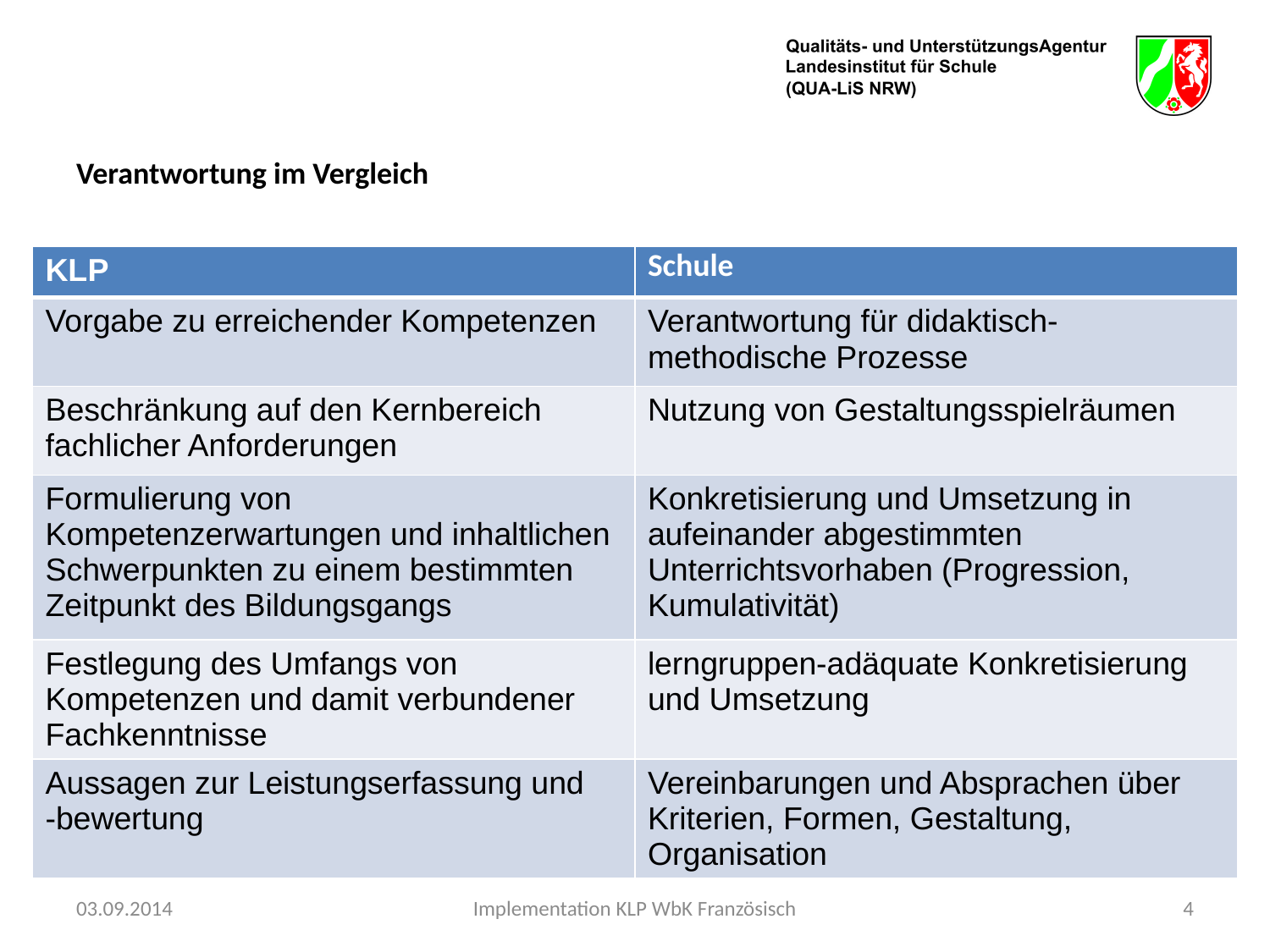

# Verantwortung im Vergleich

| KLP | Schule |
| --- | --- |
| Vorgabe zu erreichender Kompetenzen | Verantwortung für didaktisch-methodische Prozesse |
| Beschränkung auf den Kernbereich fachlicher Anforderungen | Nutzung von Gestaltungsspielräumen |
| Formulierung von Kompetenzerwartungen und inhaltlichen Schwerpunkten zu einem bestimmten Zeitpunkt des Bildungsgangs | Konkretisierung und Umsetzung in aufeinander abgestimmten Unterrichtsvorhaben (Progression, Kumulativität) |
| Festlegung des Umfangs von Kompetenzen und damit verbundener Fachkenntnisse | lerngruppen-adäquate Konkretisierung und Umsetzung |
| Aussagen zur Leistungserfassung und -bewertung | Vereinbarungen und Absprachen über Kriterien, Formen, Gestaltung, Organisation |
03.09.2014
Implementation KLP WbK Französisch
4